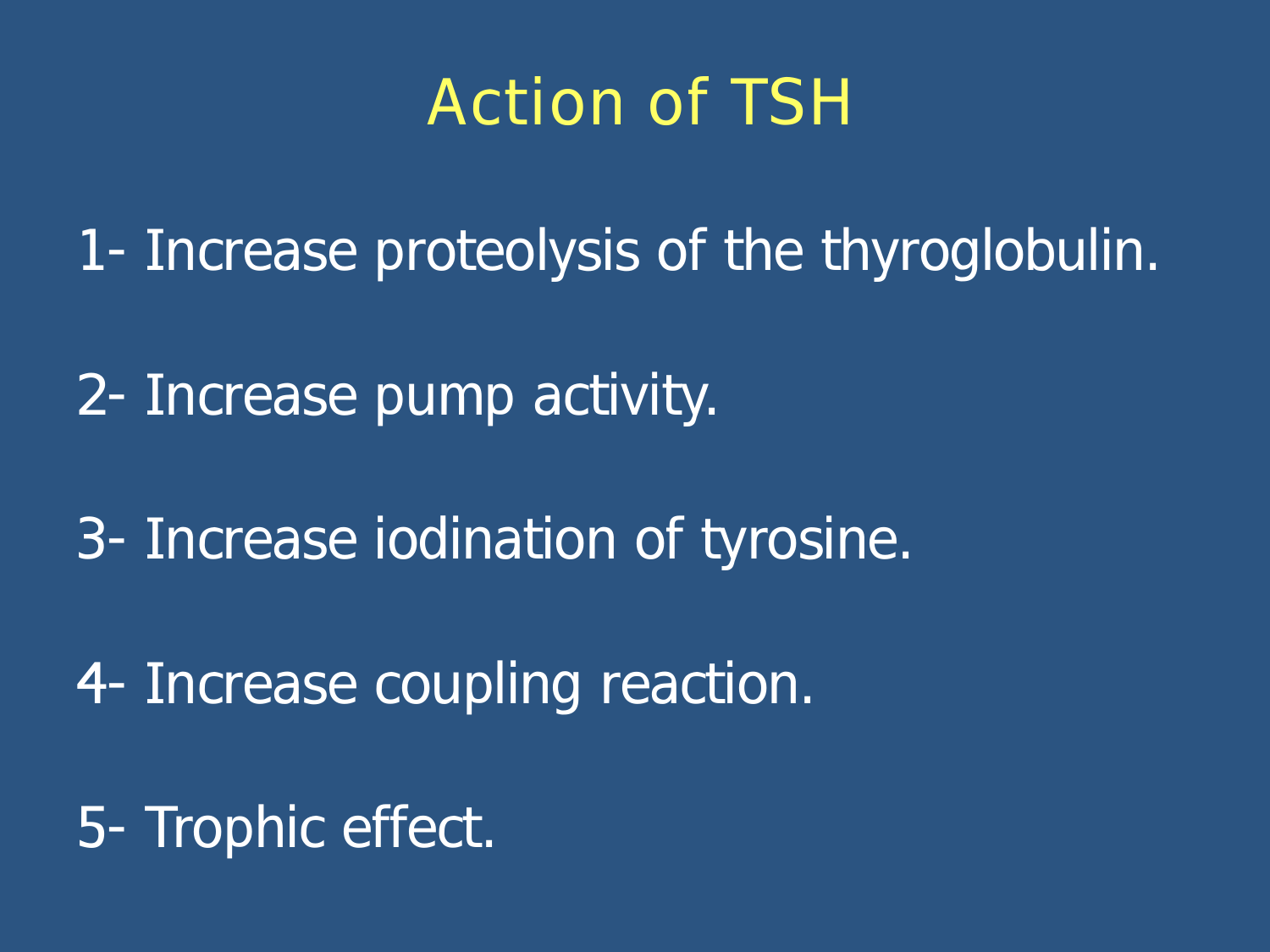

Action of TSH

1- Increase proteolysis of the thyroglobulin.

2- Increase pump activity.

3- Increase iodination of tyrosine.

4- Increase coupling reaction.

5- Trophic effect.